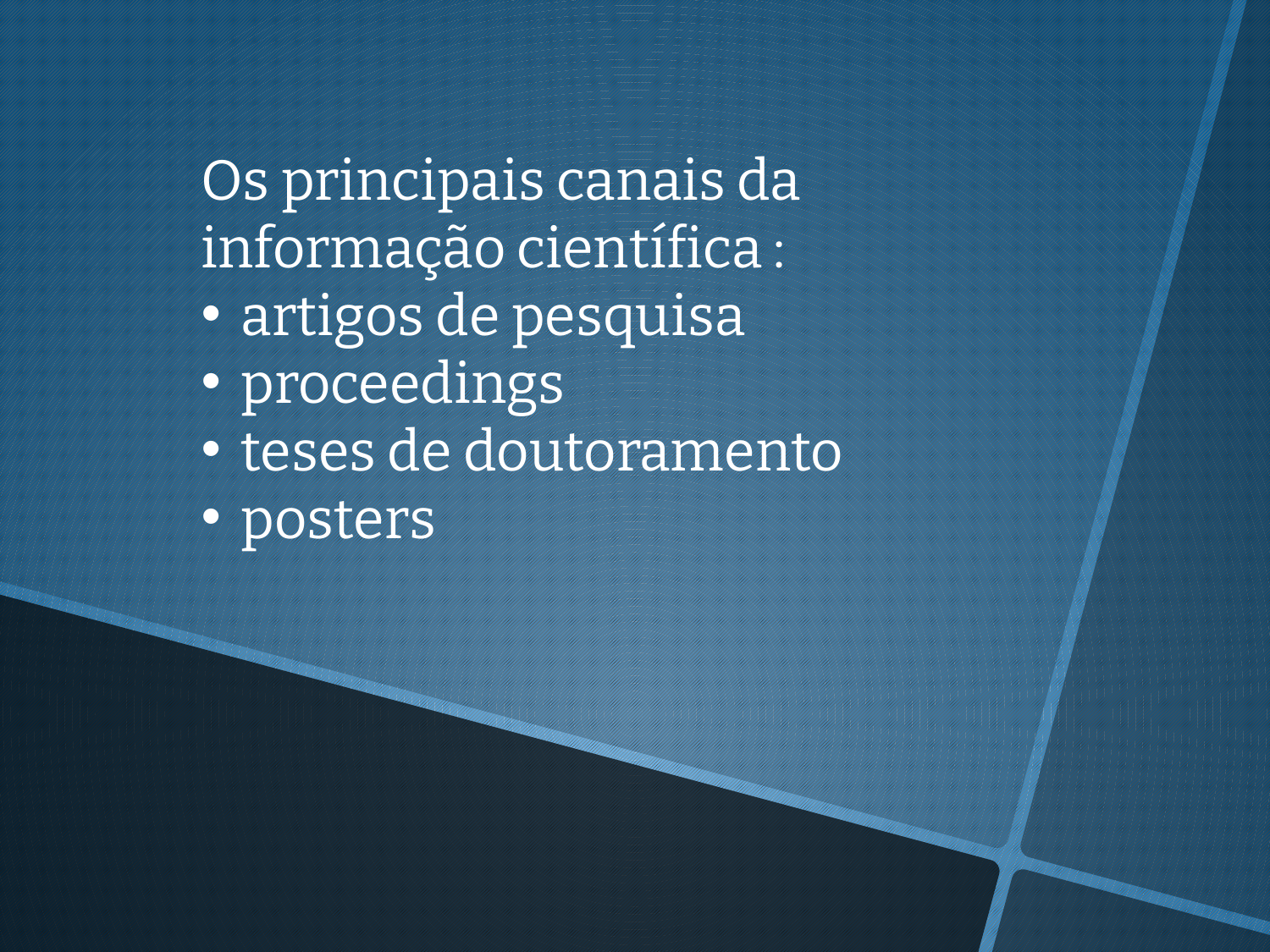

Os principais canais da informação científica :
artigos de pesquisa
proceedings
teses de doutoramento
posters